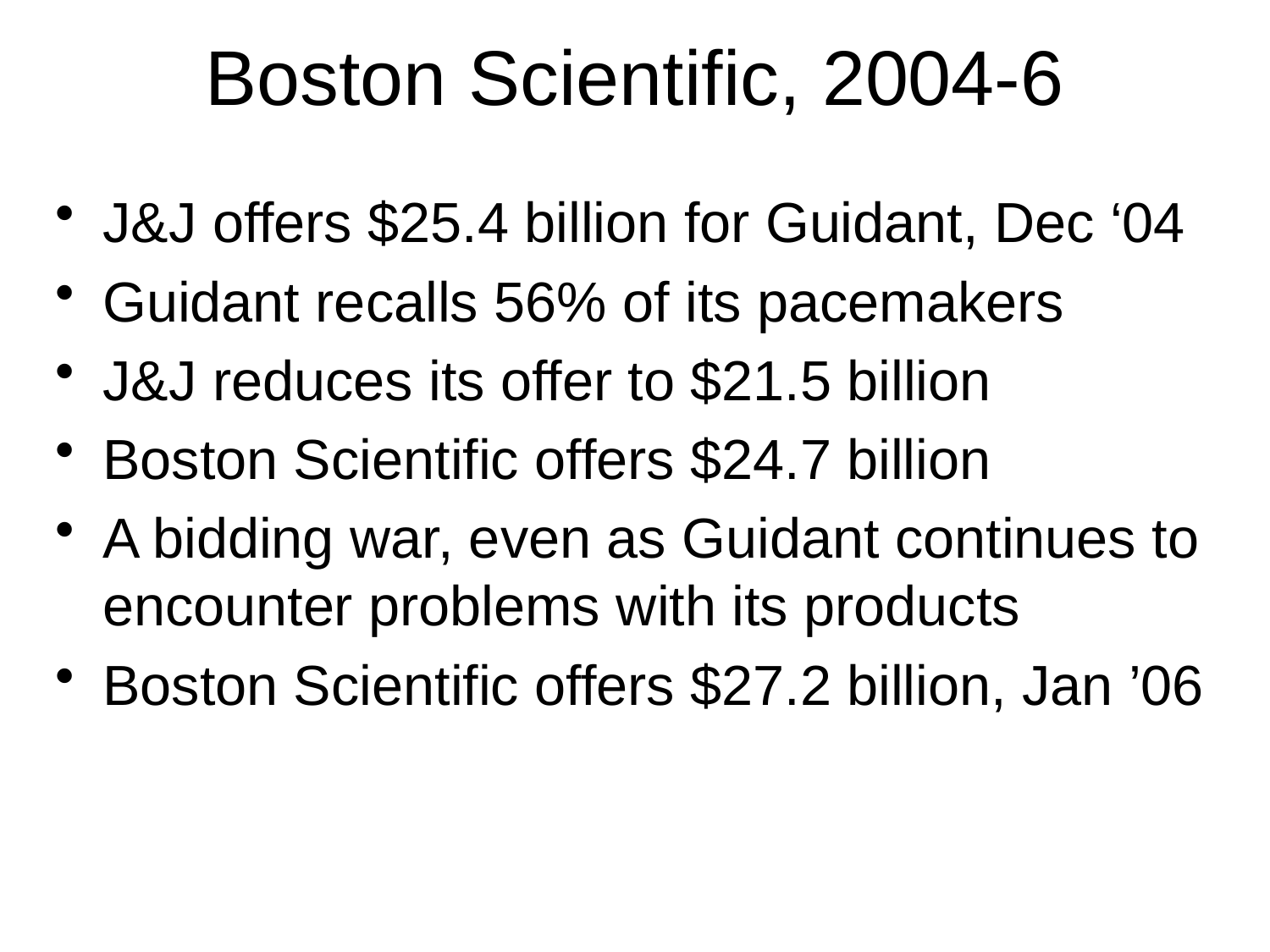

# Boston Scientific, 2004-6
J&J offers $25.4 billion for Guidant, Dec ‘04
Guidant recalls 56% of its pacemakers
J&J reduces its offer to $21.5 billion
Boston Scientific offers $24.7 billion
A bidding war, even as Guidant continues to encounter problems with its products
Boston Scientific offers $27.2 billion, Jan ’06